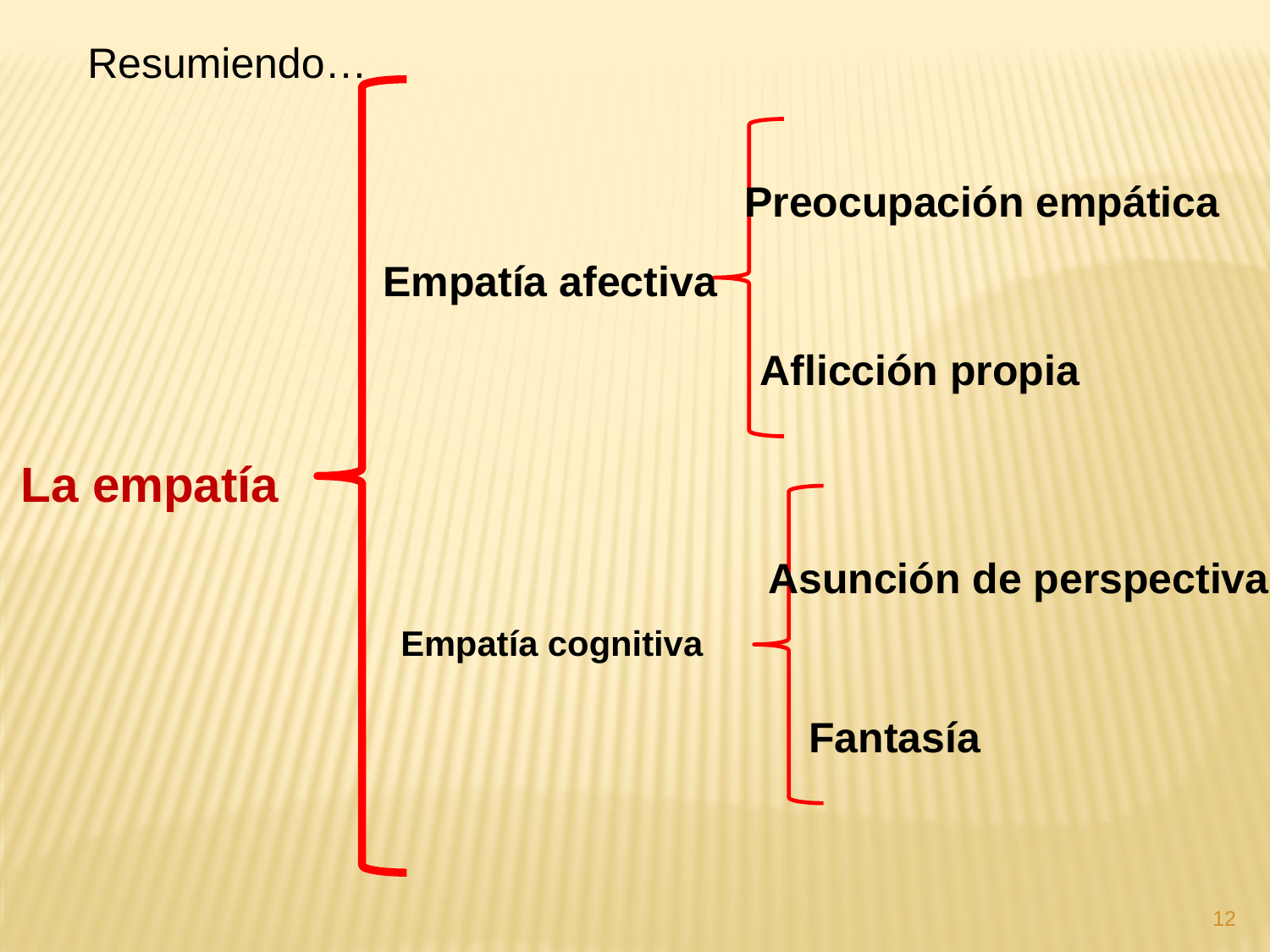

Resumiendo…

Preocupación empática
Empatía afectiva
Aflicción propia
La empatía

Asunción de perspectiva
Empatía cognitiva
Fantasía
12